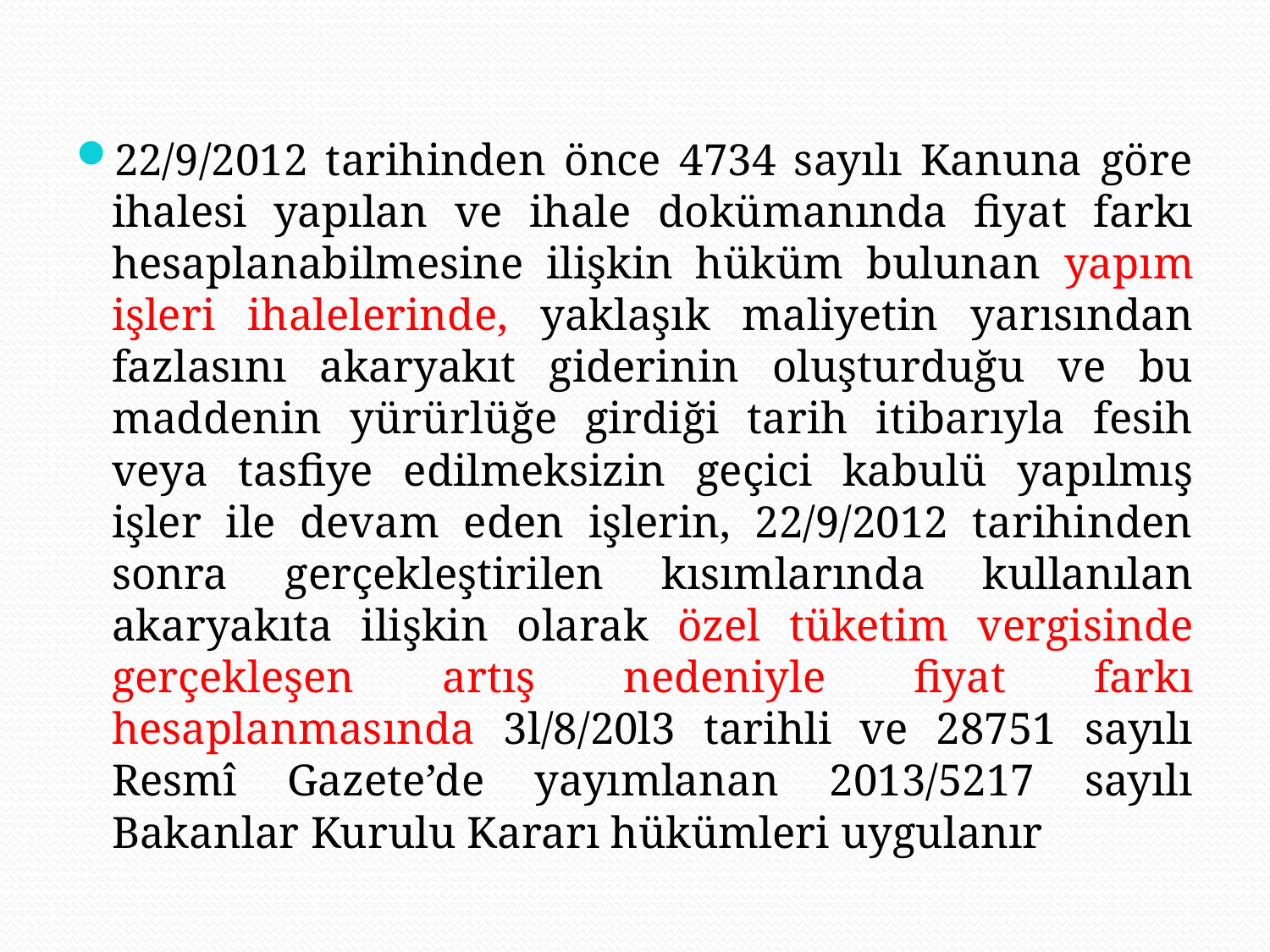

22/9/2012 tarihinden önce 4734 sayılı Kanuna göre ihalesi yapılan ve ihale dokümanında fiyat farkı hesaplanabilmesine ilişkin hüküm bulunan yapım işleri ihalelerinde, yaklaşık maliyetin yarısından fazlasını akaryakıt giderinin oluşturduğu ve bu maddenin yürürlüğe girdiği tarih itibarıyla fesih veya tasfiye edilmeksizin geçici kabulü yapılmış işler ile devam eden işlerin, 22/9/2012 tarihinden sonra gerçekleştirilen kısımlarında kullanılan akaryakıta ilişkin olarak özel tüketim vergisinde gerçekleşen artış nedeniyle fiyat farkı hesaplanmasında 3l/8/20l3 tarihli ve 28751 sayılı Resmî Gazete’de yayımlanan 2013/5217 sayılı Bakanlar Kurulu Kararı hükümleri uygulanır